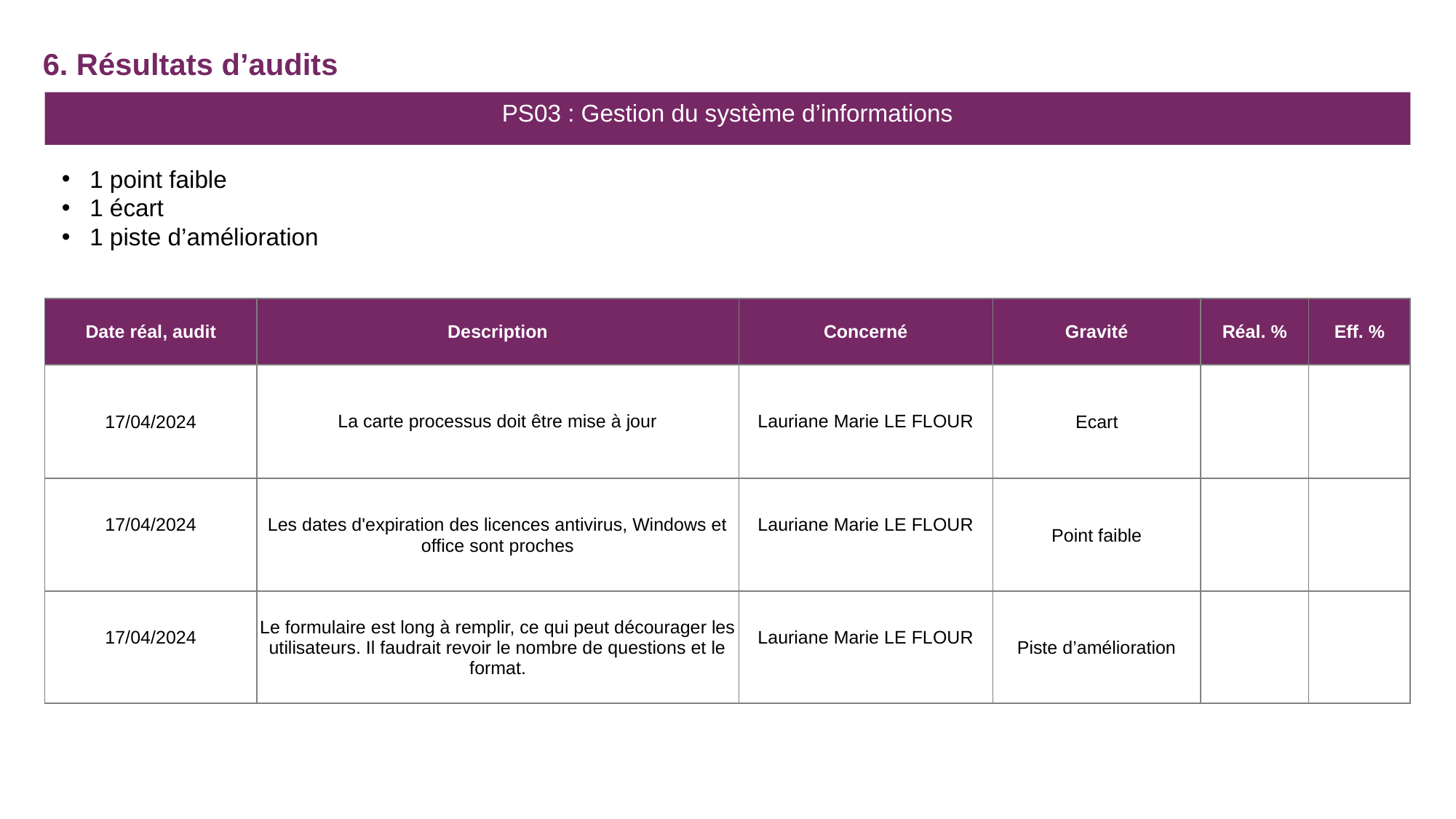

6. Résultats d’audits
PS03 : Gestion du système d’informations
1 point faible
1 écart
1 piste d’amélioration
| Date réal, audit | Description | Concerné | Gravité | Réal. % | Eff. % |
| --- | --- | --- | --- | --- | --- |
| 17/04/2024 | La carte processus doit être mise à jour | Lauriane Marie LE FLOUR | Ecart |  |  |
| 17/04/2024 | Les dates d'expiration des licences antivirus, Windows et office sont proches | Lauriane Marie LE FLOUR | Point faible |  |  |
| 17/04/2024 | Le formulaire est long à remplir, ce qui peut décourager les utilisateurs. Il faudrait revoir le nombre de questions et le format. | Lauriane Marie LE FLOUR | Piste d’amélioration |  |  |